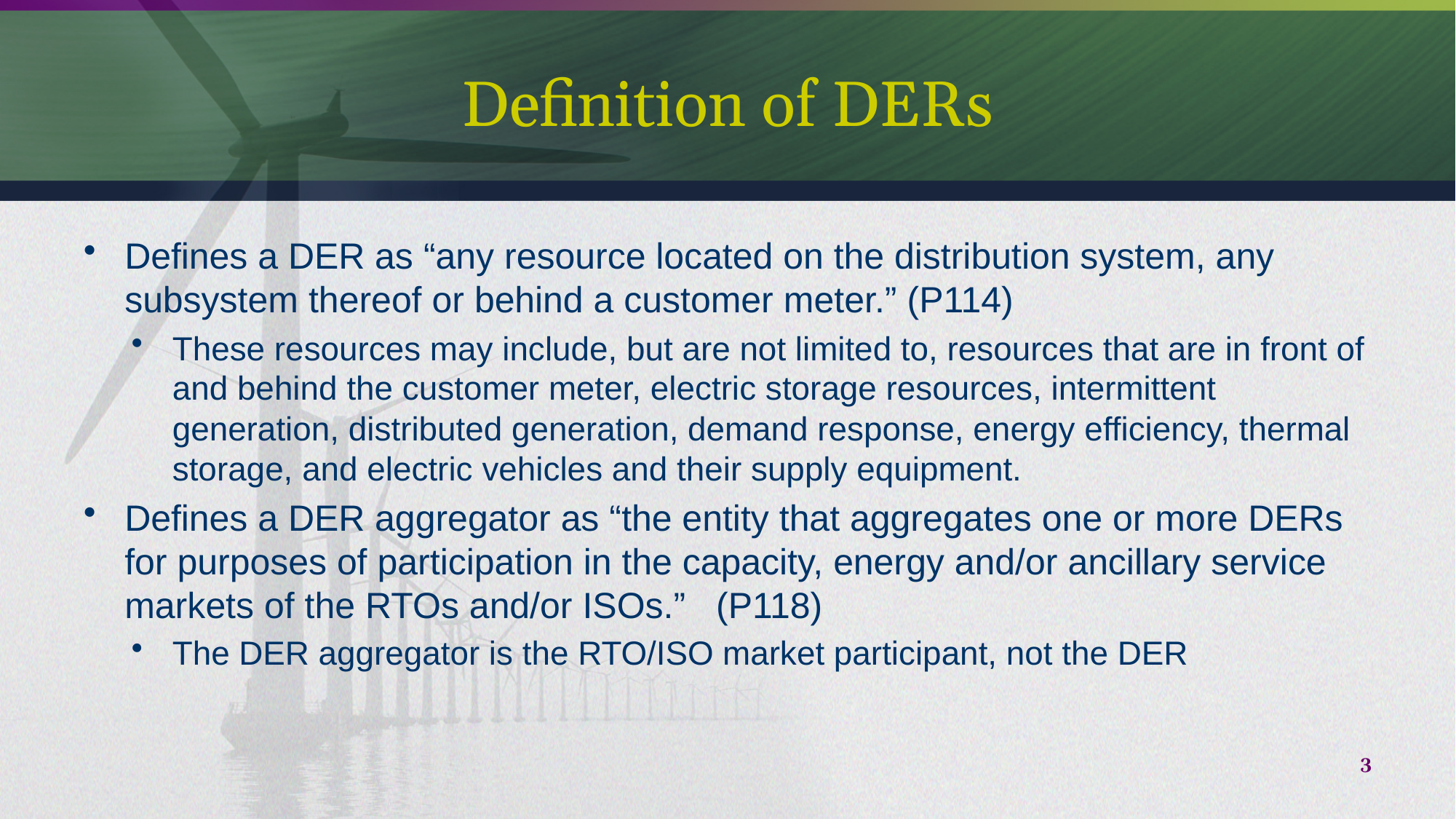

# Definition of DERs
Defines a DER as “any resource located on the distribution system, any subsystem thereof or behind a customer meter.” (P114)
These resources may include, but are not limited to, resources that are in front of and behind the customer meter, electric storage resources, intermittent generation, distributed generation, demand response, energy efficiency, thermal storage, and electric vehicles and their supply equipment.
Defines a DER aggregator as “the entity that aggregates one or more DERs for purposes of participation in the capacity, energy and/or ancillary service markets of the RTOs and/or ISOs.”   (P118)
The DER aggregator is the RTO/ISO market participant, not the DER
3